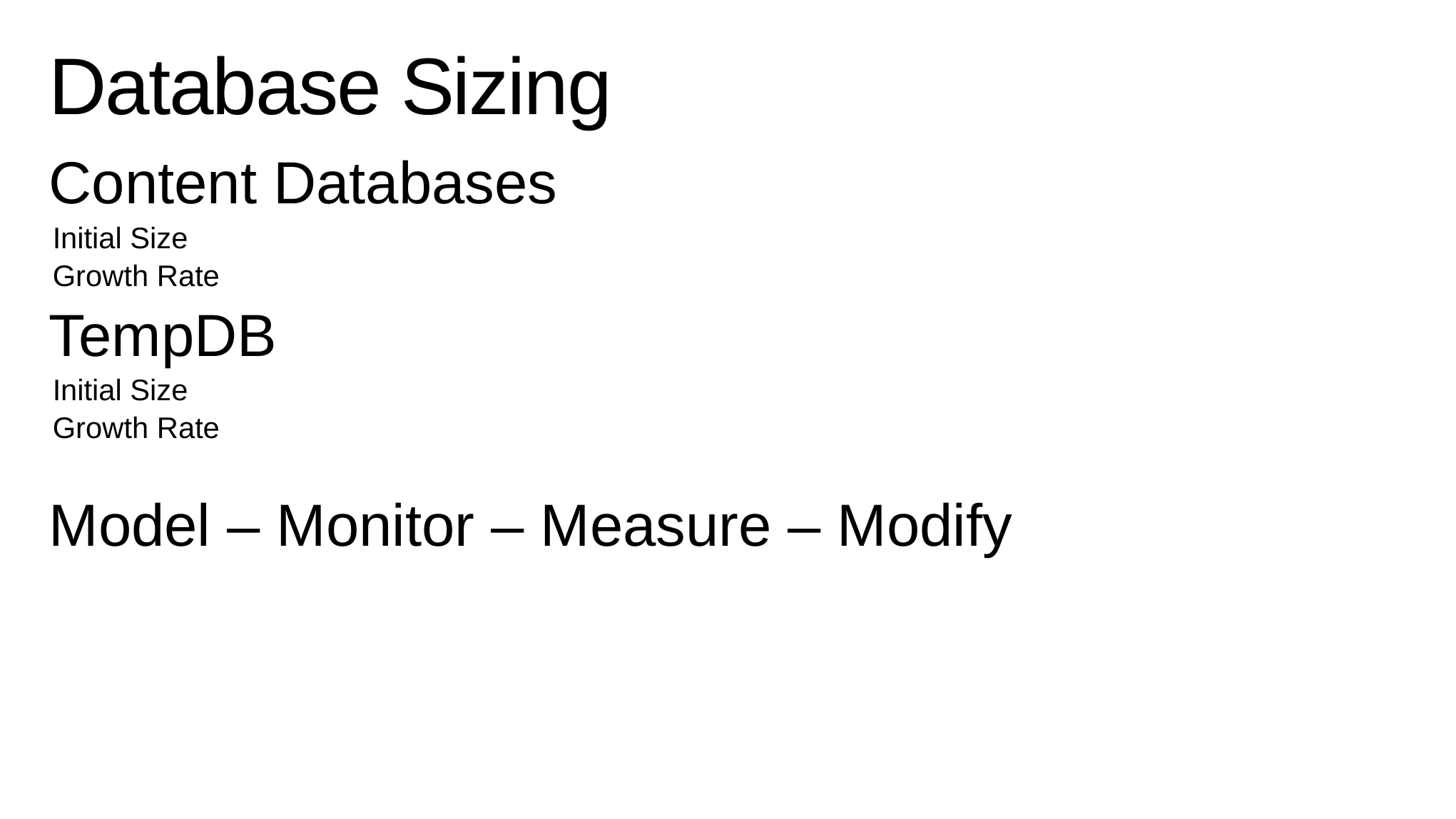

# Database Sizing
Content Databases
Initial Size
Growth Rate
TempDB
Initial Size
Growth Rate

Model – Monitor – Measure – Modify